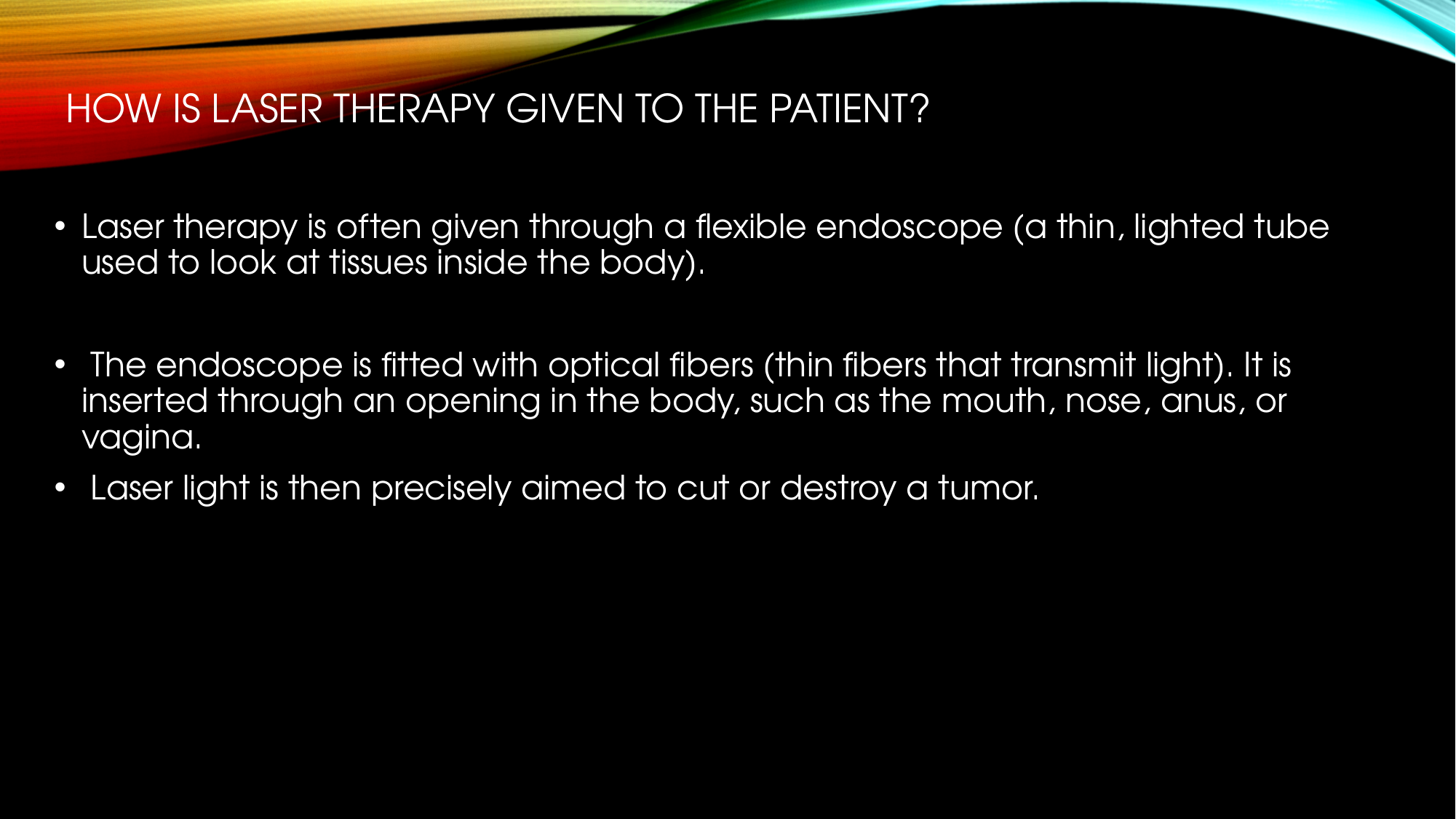

# How is laser therapy given to the patient?
Laser therapy is often given through a flexible endoscope (a thin, lighted tube used to look at tissues inside the body).

 The endoscope is fitted with optical fibers (thin fibers that transmit light). It is inserted through an opening in the body, such as the mouth, nose, anus, or vagina.
 Laser light is then precisely aimed to cut or destroy a tumor.